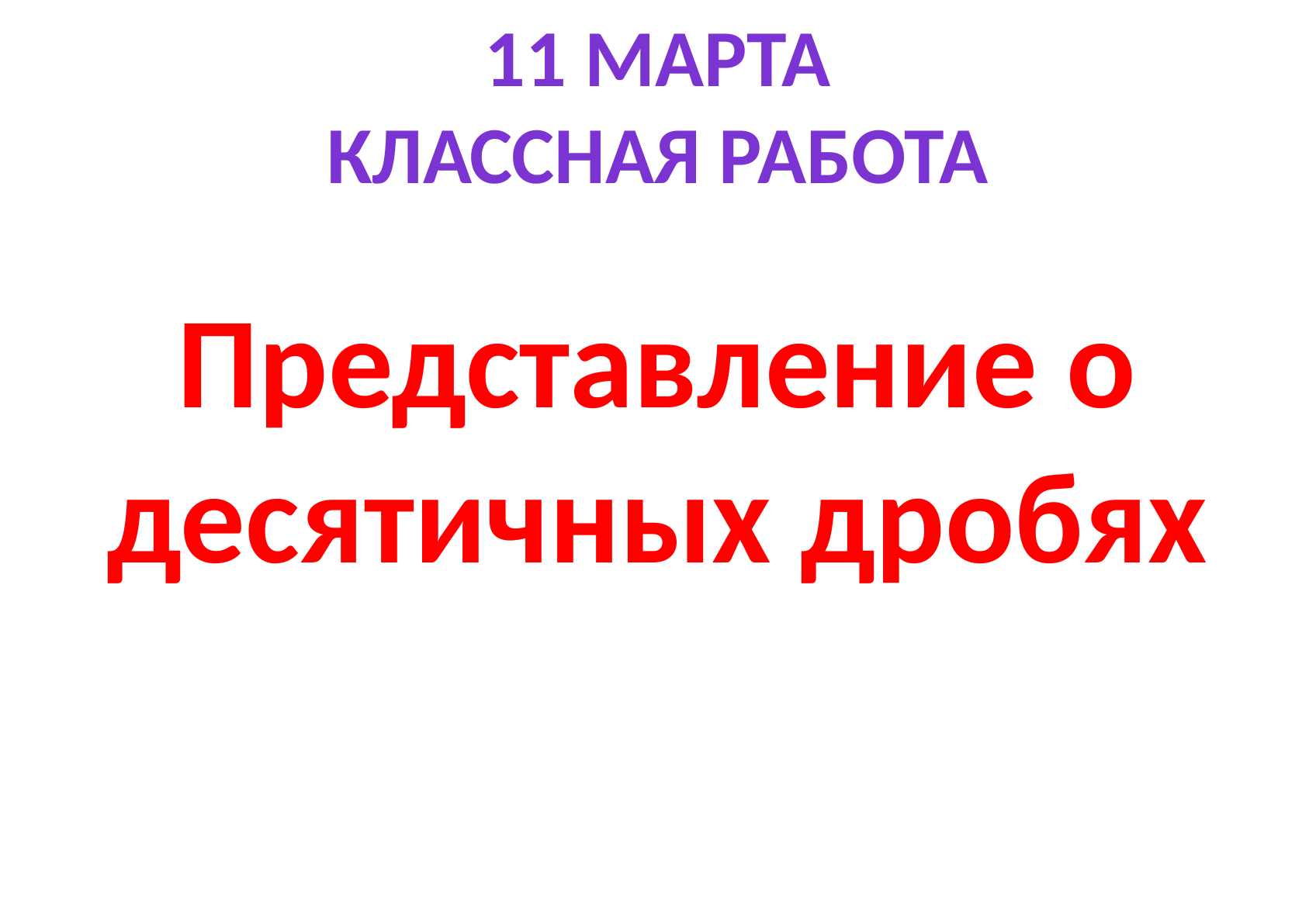

11 марта
Классная работа
# Представление о десятичных дробях